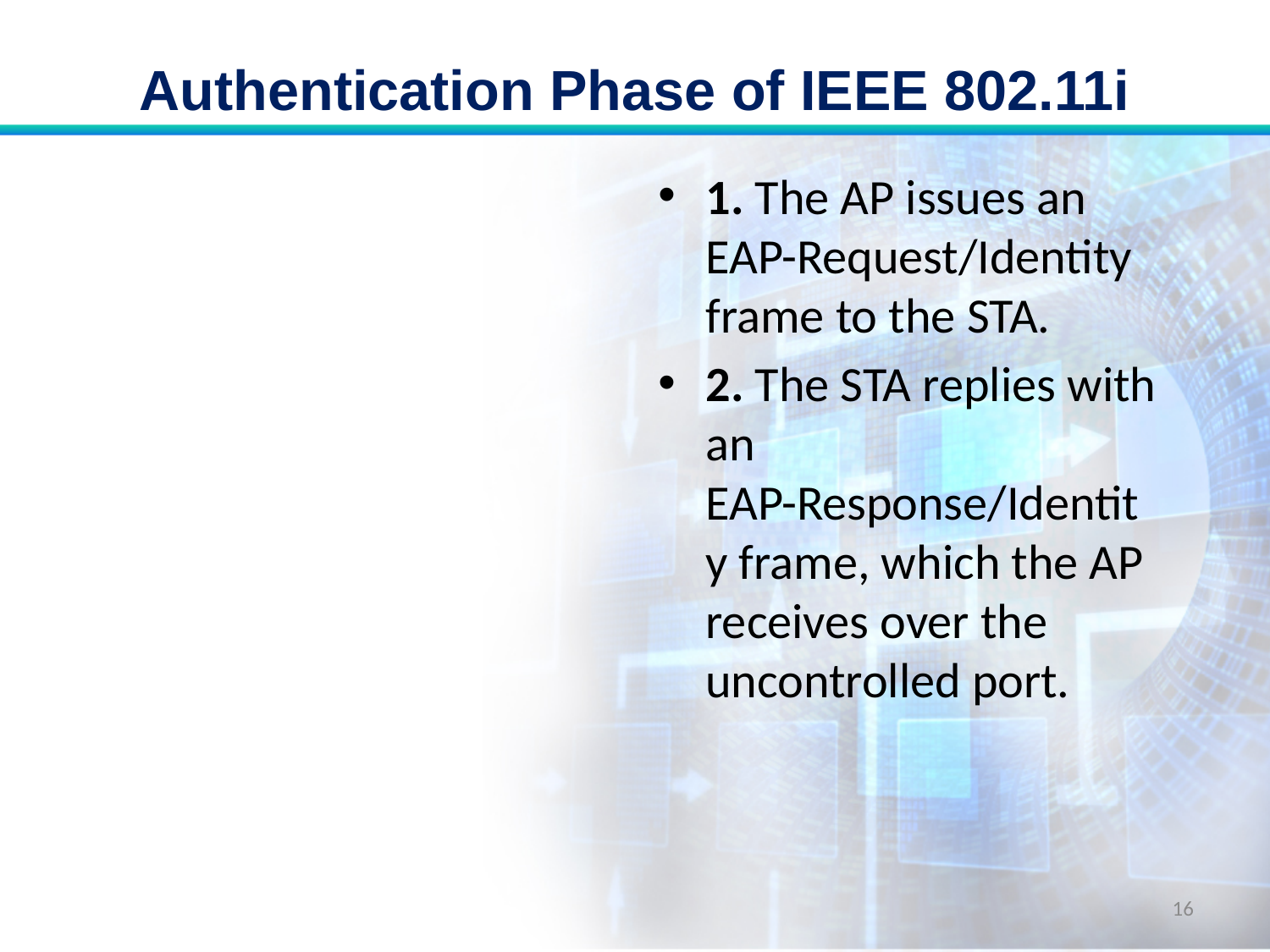

# Authentication Phase of IEEE 802.11i
1. The AP issues an EAP-Request/Identity frame to the STA.
2. The STA replies with an EAP-Response/Identity frame, which the AP receives over the uncontrolled port.
16